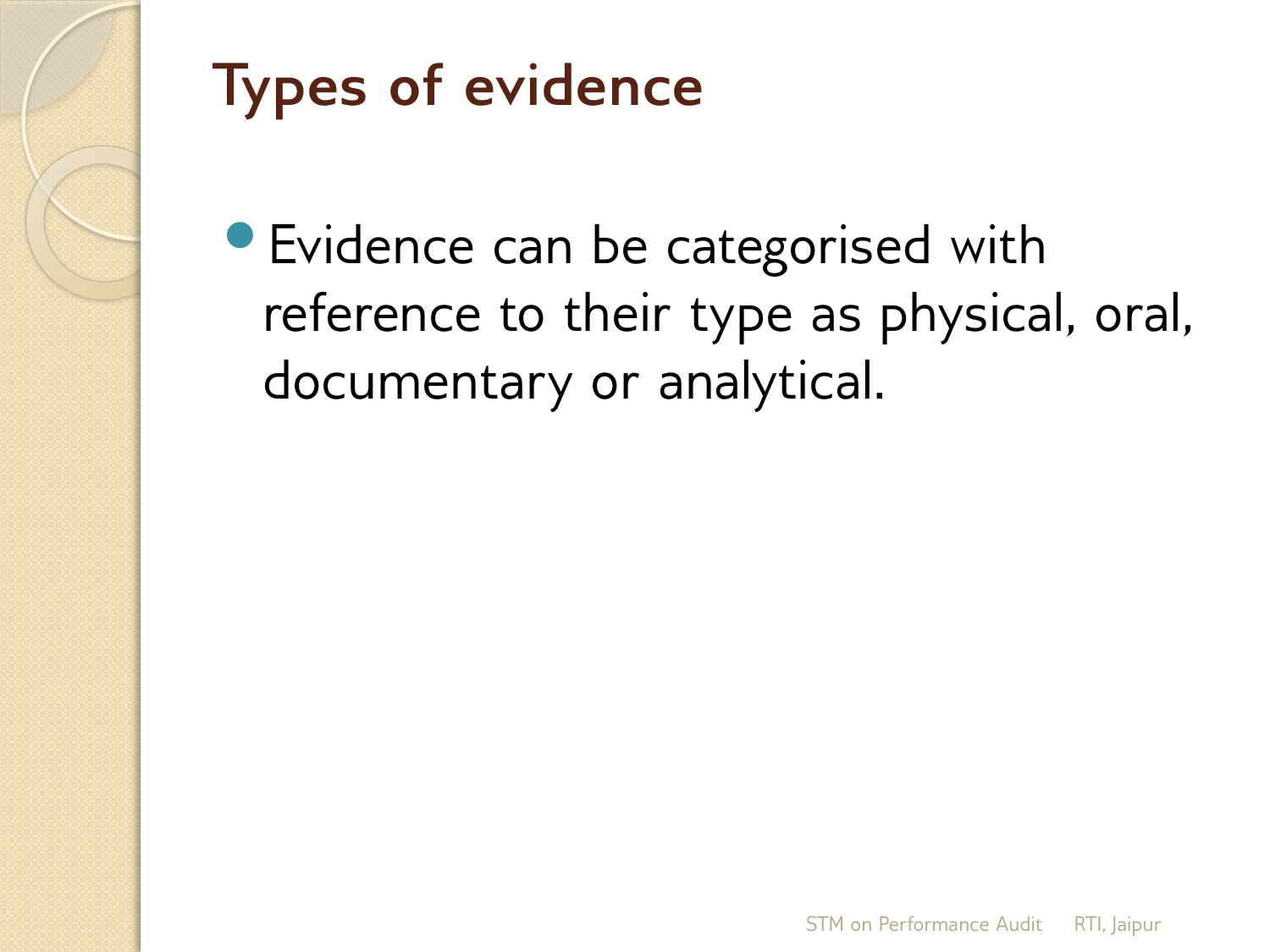

# Types of evidence
Evidence can be categorised with reference to their type as physical, oral, documentary or analytical.

STM on Performance Audit     RTI, Jaipur